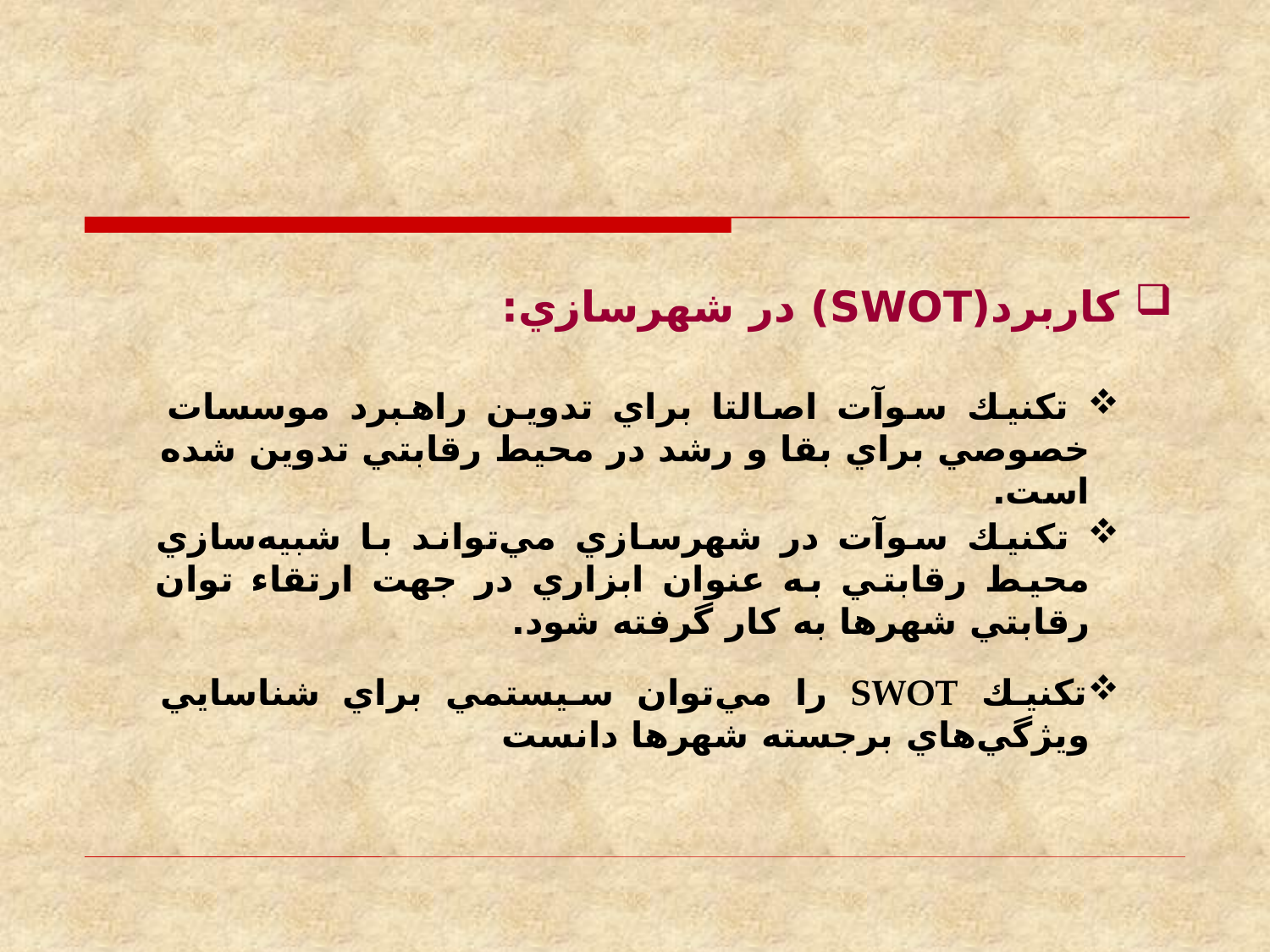

كاربرد(SWOT) در شهرسازي:
 تكنيك سوآت اصالتا براي تدوين راهبرد موسسات خصوصي براي بقا و رشد در محيط رقابتي تدوين شده است.
 تكنيك سوآت در شهرسازي مي‌تواند با شبيه‌سازي محيط رقابتي به عنوان ابزاري در جهت ارتقاء توان رقابتي شهرها به كار گرفته شود.
تكنيك SWOT را مي‌توان سيستمي براي شناسايي ويژگي‌هاي برجسته شهرها دانست